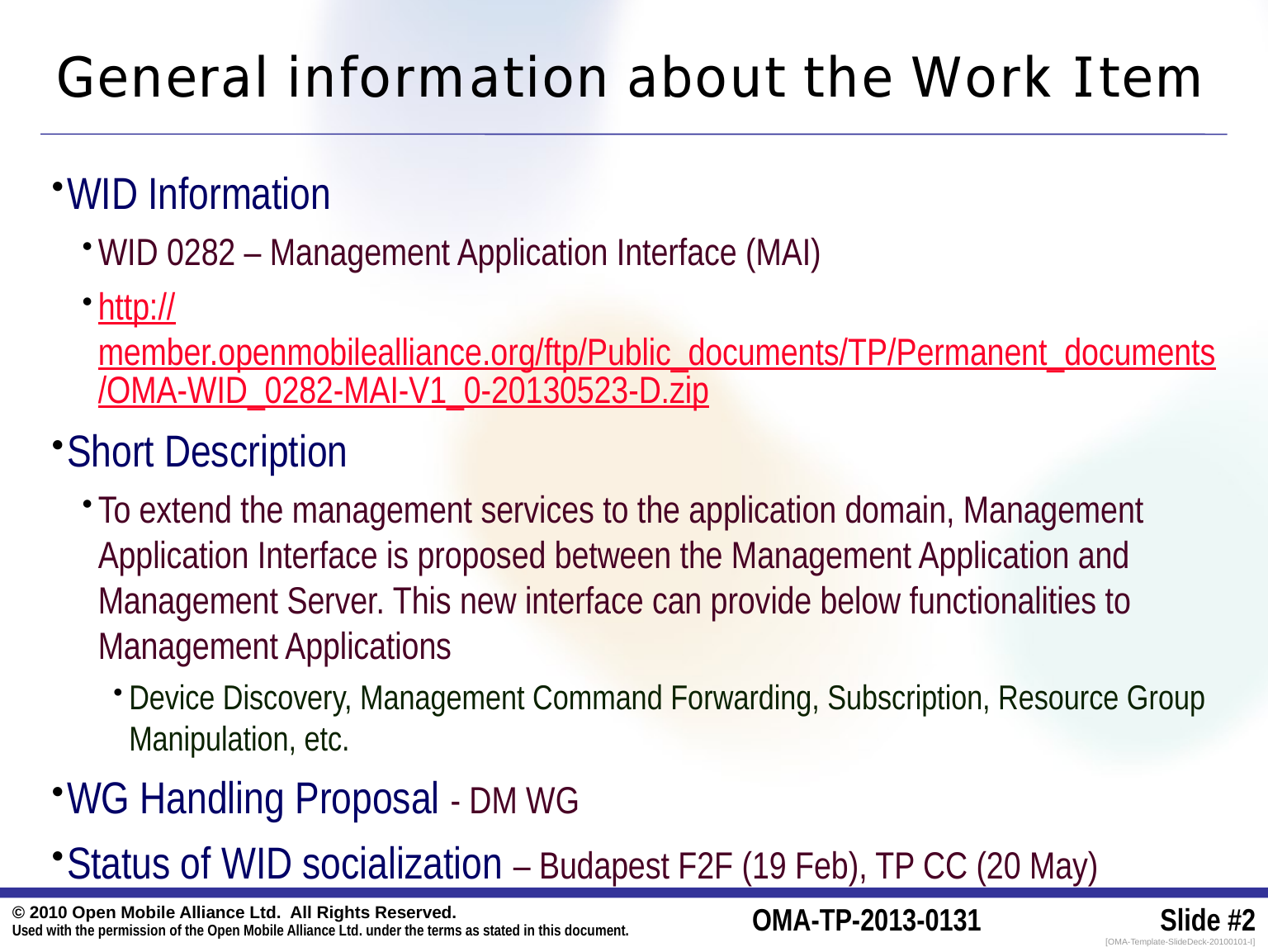

# General information about the Work Item
WID Information
WID 0282 – Management Application Interface (MAI)
http://member.openmobilealliance.org/ftp/Public_documents/TP/Permanent_documents/OMA-WID_0282-MAI-V1_0-20130523-D.zip
Short Description
To extend the management services to the application domain, Management Application Interface is proposed between the Management Application and Management Server. This new interface can provide below functionalities to Management Applications
Device Discovery, Management Command Forwarding, Subscription, Resource Group Manipulation, etc.
WG Handling Proposal - DM WG
Status of WID socialization – Budapest F2F (19 Feb), TP CC (20 May)